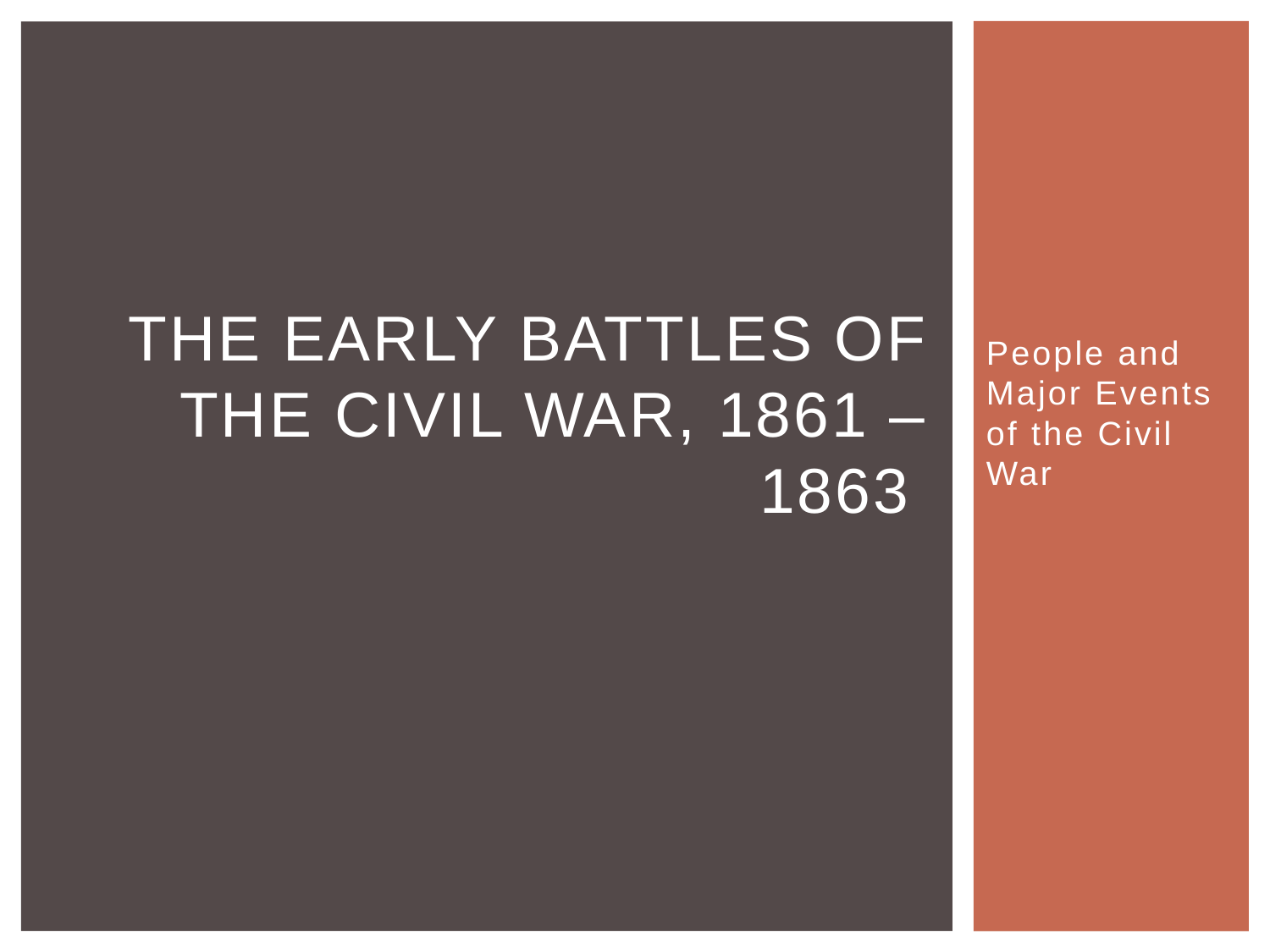

# The early battles of the Civil War, 1861 – 1863
People and Major Events of the Civil War